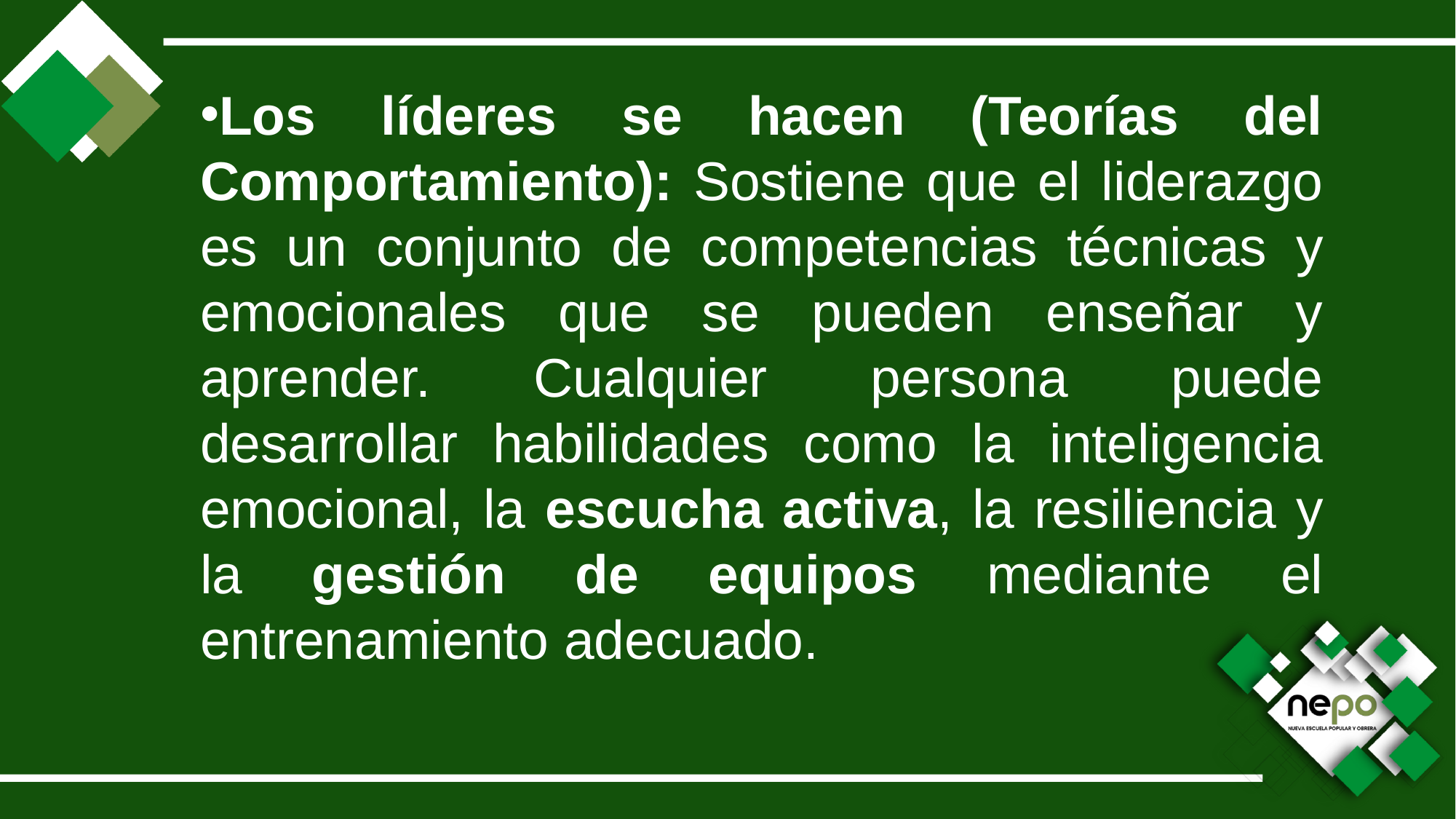

Los líderes se hacen (Teorías del Comportamiento): Sostiene que el liderazgo es un conjunto de competencias técnicas y emocionales que se pueden enseñar y aprender. Cualquier persona puede desarrollar habilidades como la inteligencia emocional, la escucha activa, la resiliencia y la gestión de equipos mediante el entrenamiento adecuado.